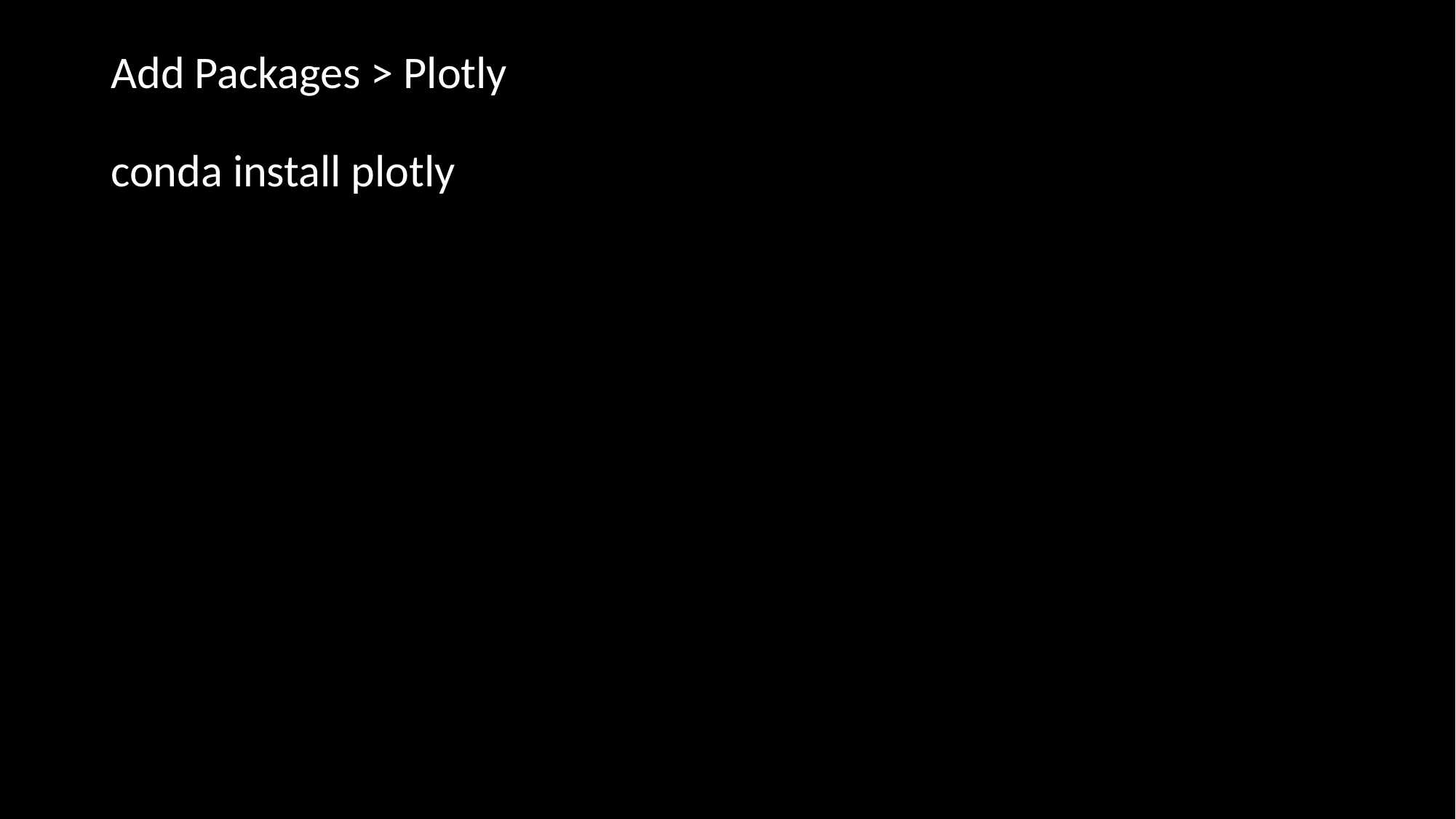

# Add Packages > Plotly conda install plotly